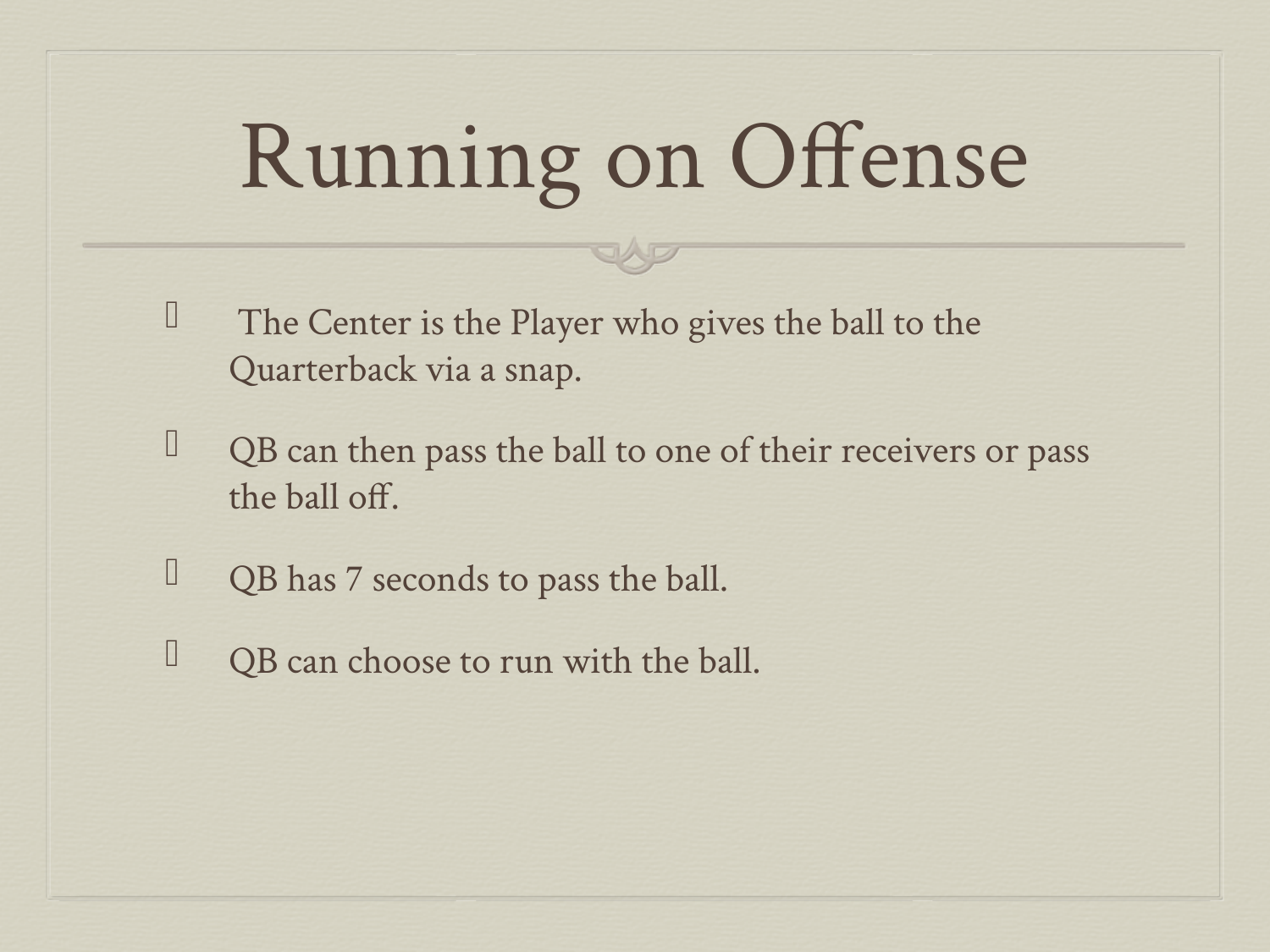

# Running on Offense
 The Center is the Player who gives the ball to the Quarterback via a snap.
QB can then pass the ball to one of their receivers or pass the ball off.
QB has 7 seconds to pass the ball.
QB can choose to run with the ball.